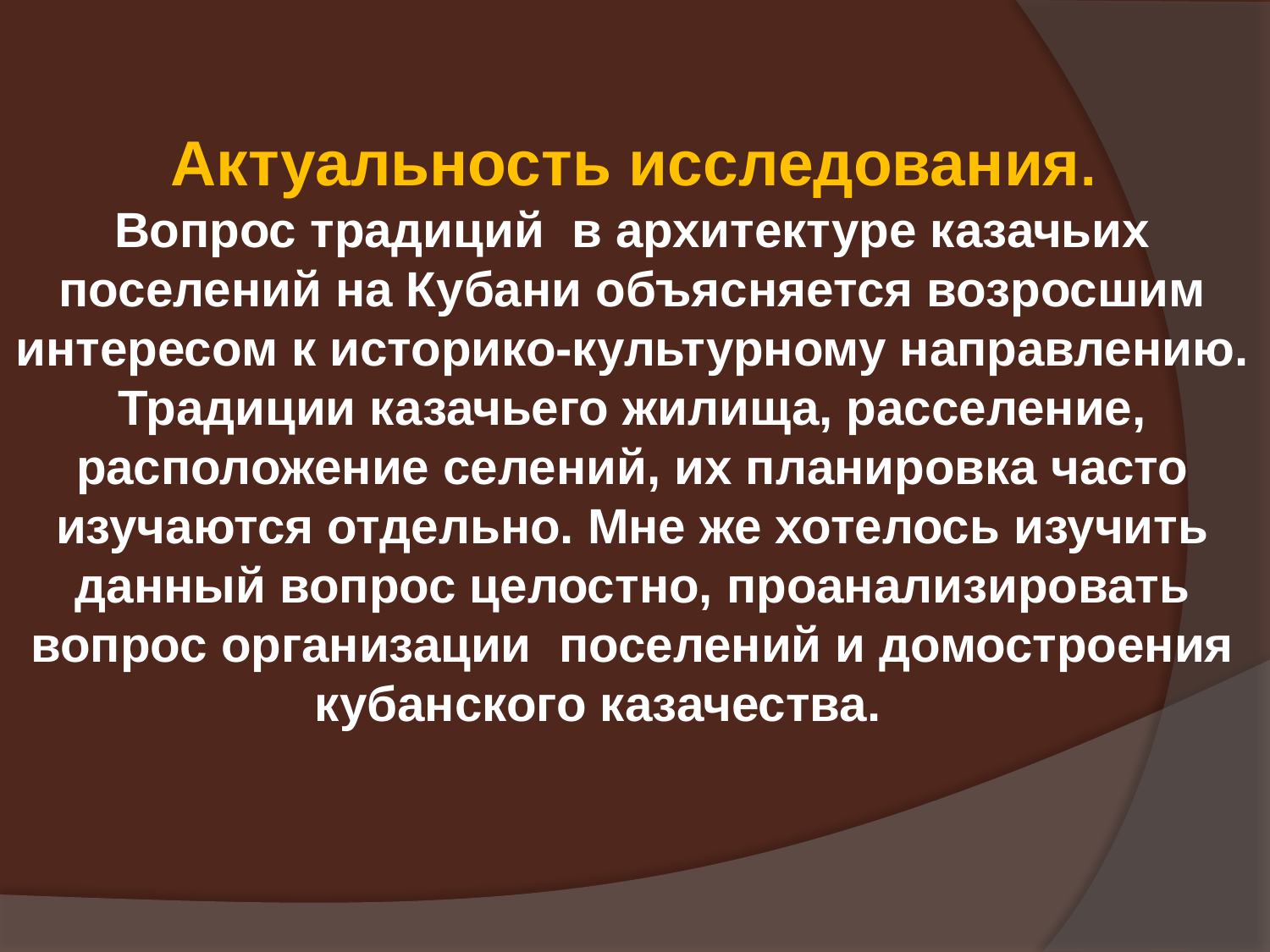

Актуальность исследования.
Вопрос традиций  в архитектуре казачьих поселений на Кубани объясняется возросшим интересом к историко-культурному направлению. Традиции казачьего жилища, расселение, расположение селений, их планировка часто изучаются отдельно. Мне же хотелось изучить данный вопрос целостно, проанализировать вопрос организации  поселений и домостроения кубанского казачества.